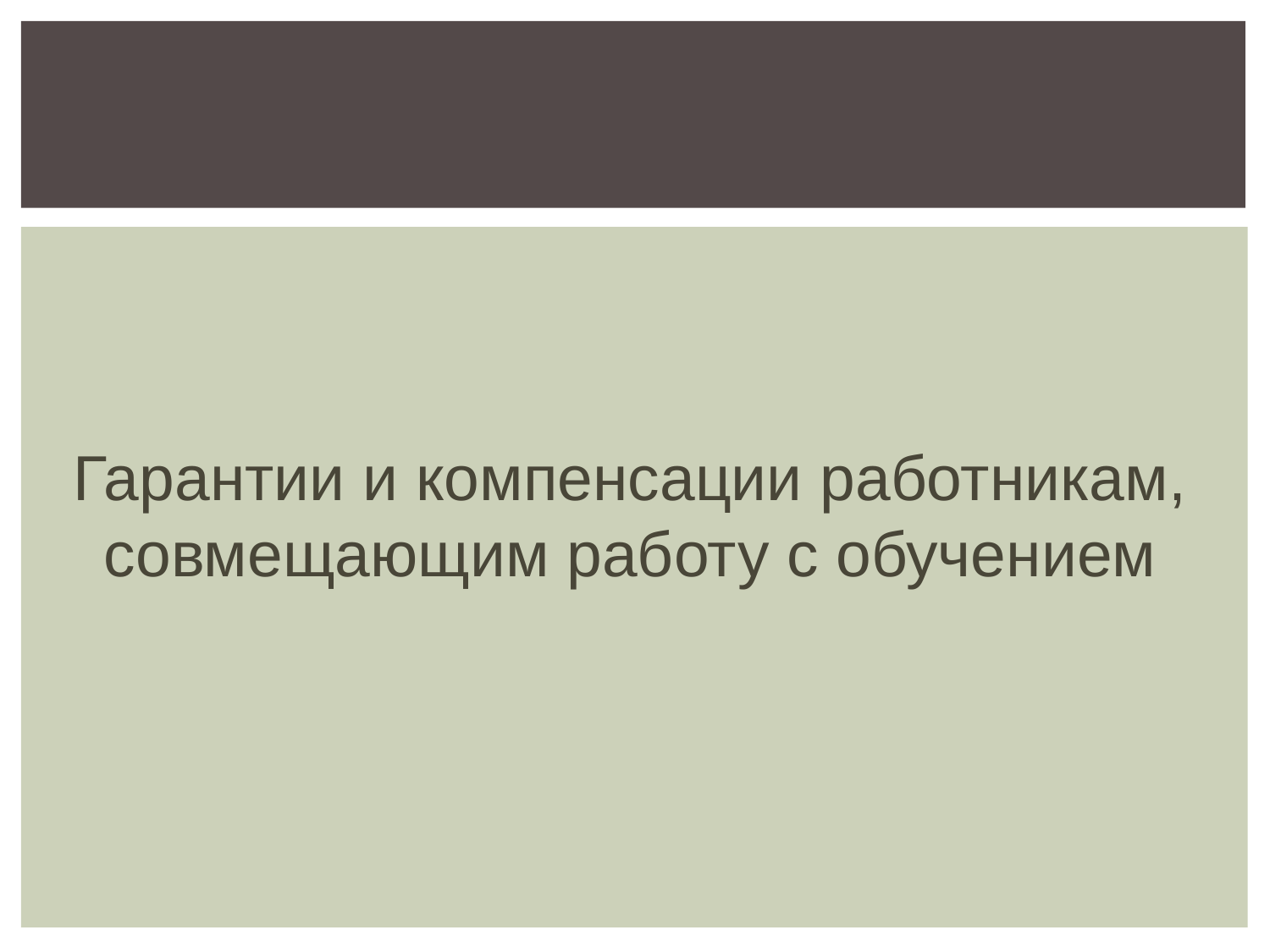

#
Гарантии и компенсации работникам, совмещающим работу с обучением